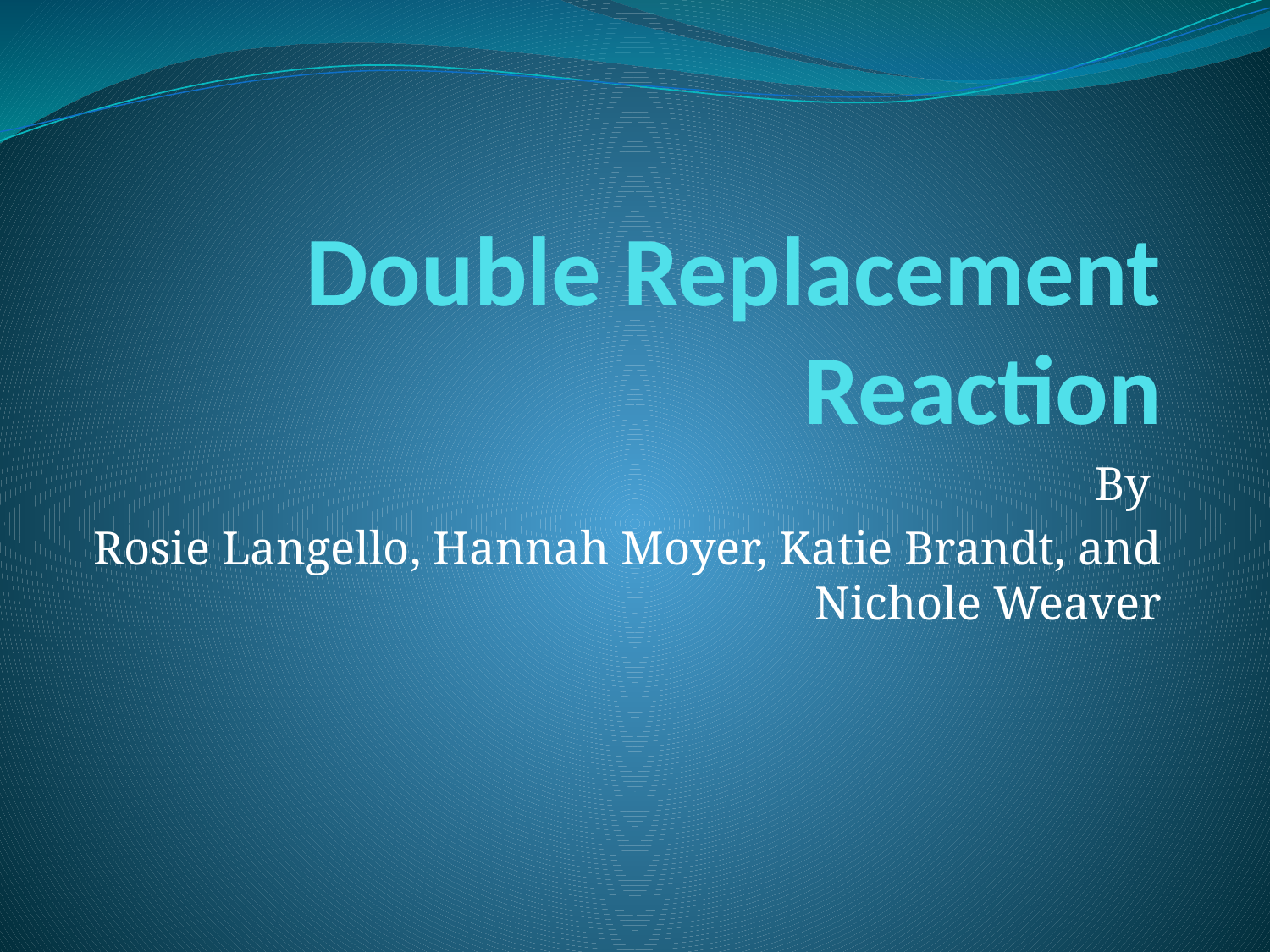

# Double Replacement Reaction
By
Rosie Langello, Hannah Moyer, Katie Brandt, and Nichole Weaver